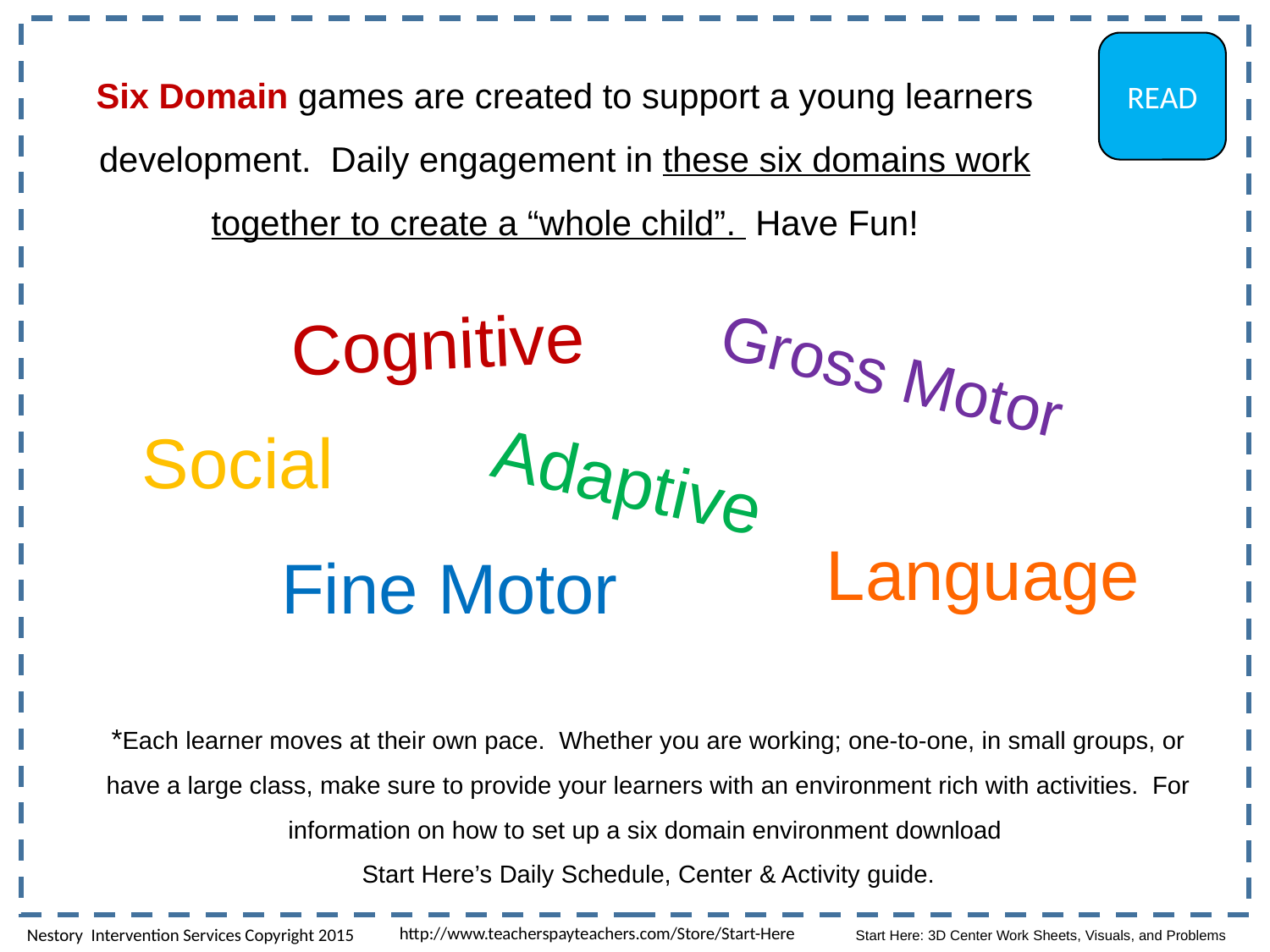

READ
Six Domain games are created to support a young learners development.  Daily engagement in these six domains work together to create a “whole child”.  Have Fun!
Cognitive
Gross Motor
Social
Adaptive
Language
Fine Motor
*Each learner moves at their own pace.  Whether you are working; one-to-one, in small groups, or have a large class, make sure to provide your learners with an environment rich with activities.  For information on how to set up a six domain environment download
Start Here’s Daily Schedule, Center & Activity guide.
Start Here: 3D Center Work Sheets, Visuals, and Problems
http://www.teacherspayteachers.com/Store/Start-Here
Nestory  Intervention Services Copyright 2015